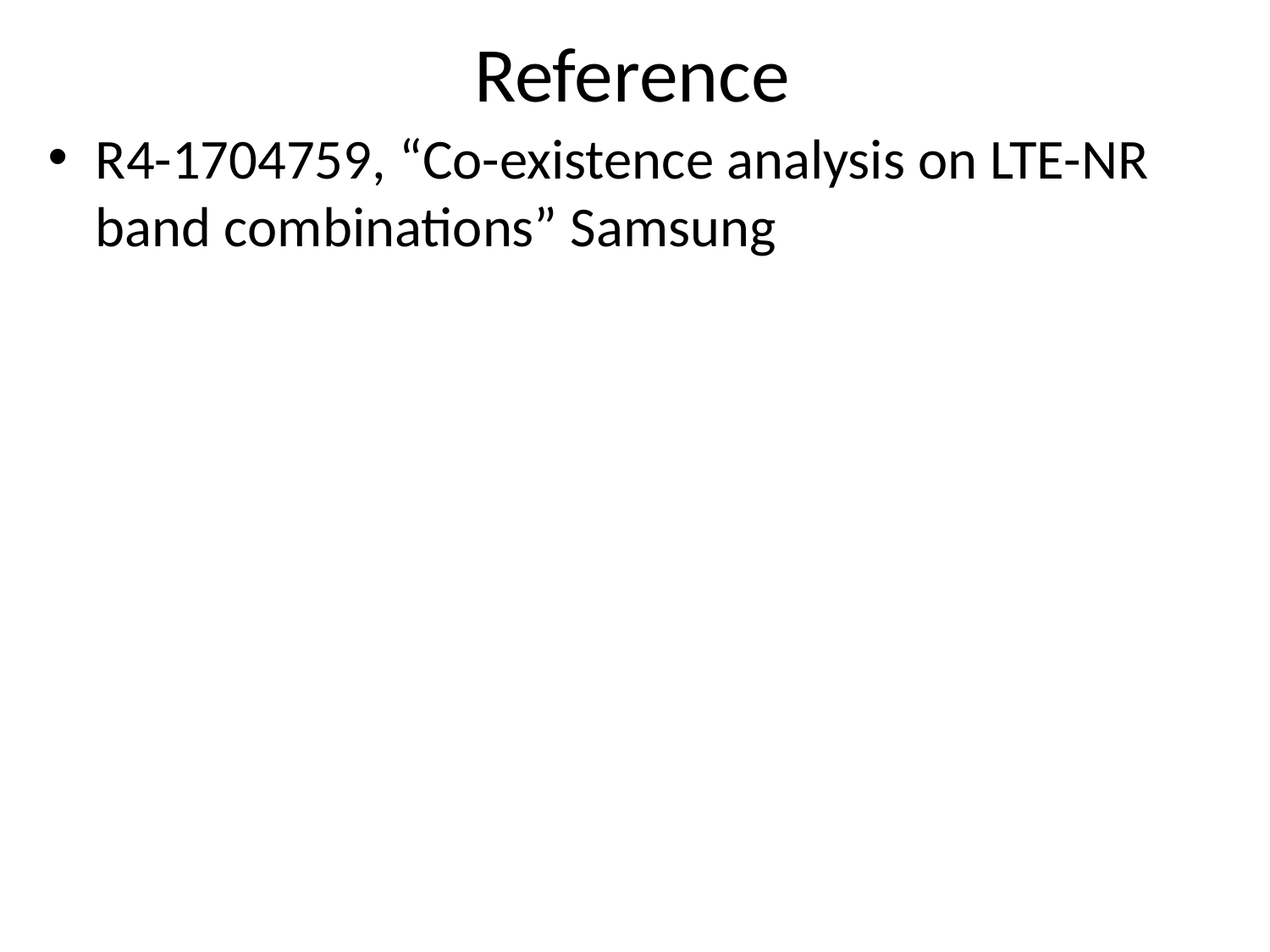

# Reference
R4-1704759, “Co-existence analysis on LTE-NR band combinations” Samsung